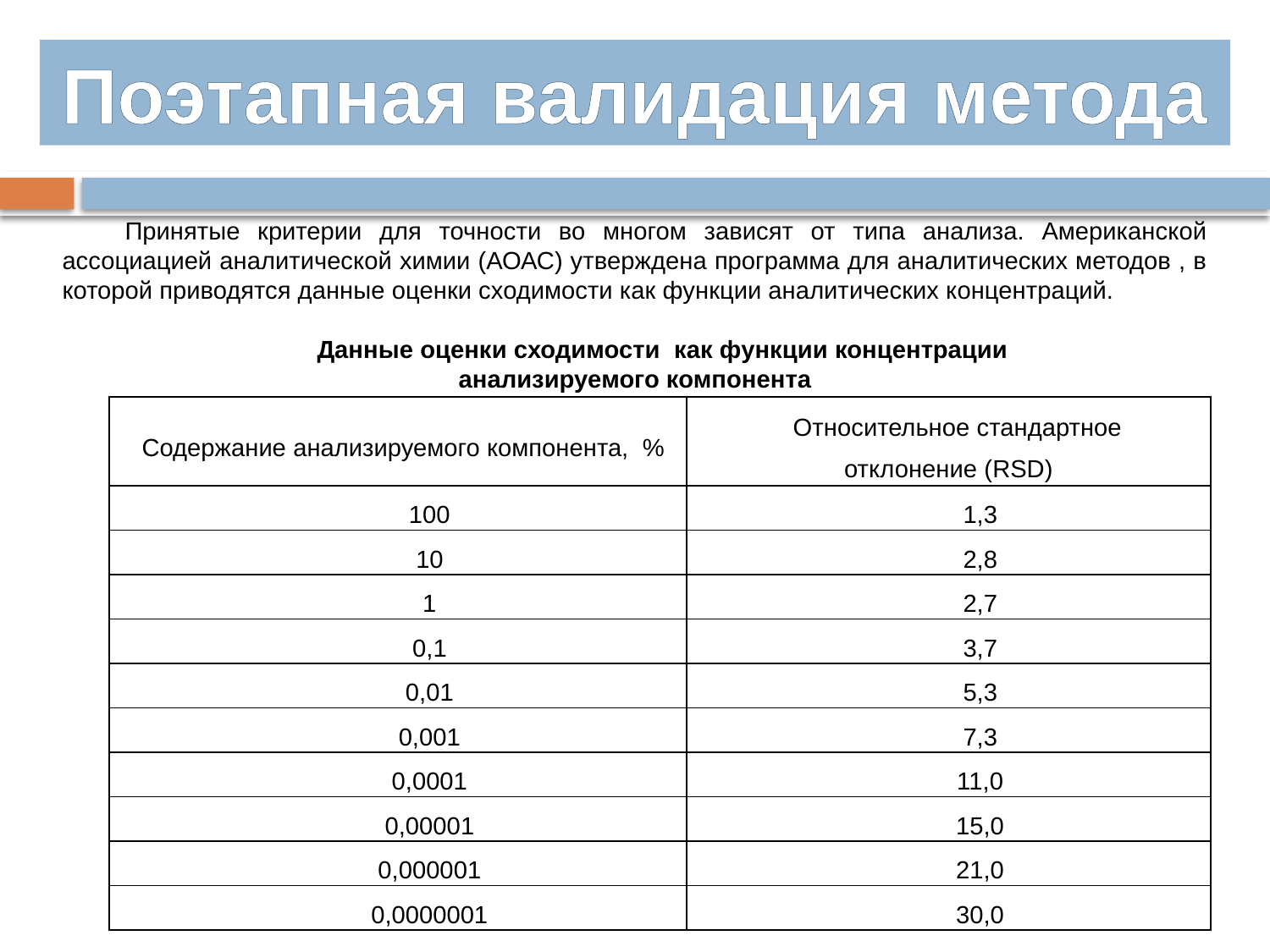

Поэтапная валидация метода
Принятые критерии для точности во многом зависят от типа анализа. Американской ассоциацией аналитической химии (АОАС) утверждена программа для аналитических методов , в которой приводятся данные оценки сходимости как функции аналитических концентраций.

Данные оценки сходимости  как функции концентрации
анализируемого компонента
| Содержание анализируемого компонента, % | Относительное стандартное отклонение (RSD) |
| --- | --- |
| 100 | 1,3 |
| 10 | 2,8 |
| 1 | 2,7 |
| 0,1 | 3,7 |
| 0,01 | 5,3 |
| 0,001 | 7,3 |
| 0,0001 | 11,0 |
| 0,00001 | 15,0 |
| 0,000001 | 21,0 |
| 0,0000001 | 30,0 |